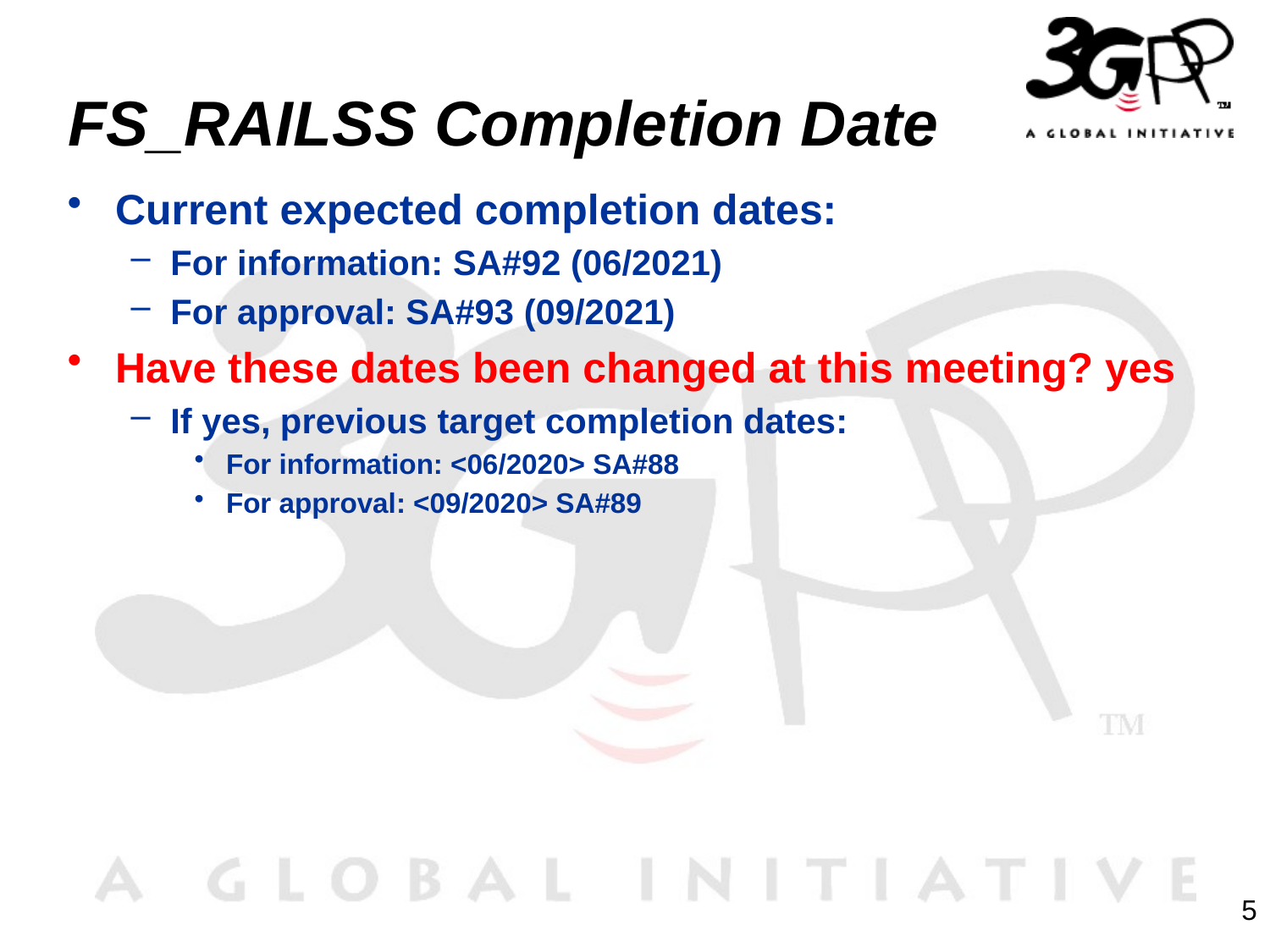

# FS_RAILSS Completion Date
Current expected completion dates:
For information: SA#92 (06/2021)
For approval: SA#93 (09/2021)
Have these dates been changed at this meeting? yes
If yes, previous target completion dates:
For information: <06/2020> SA#88
For approval: <09/2020> SA#89

5